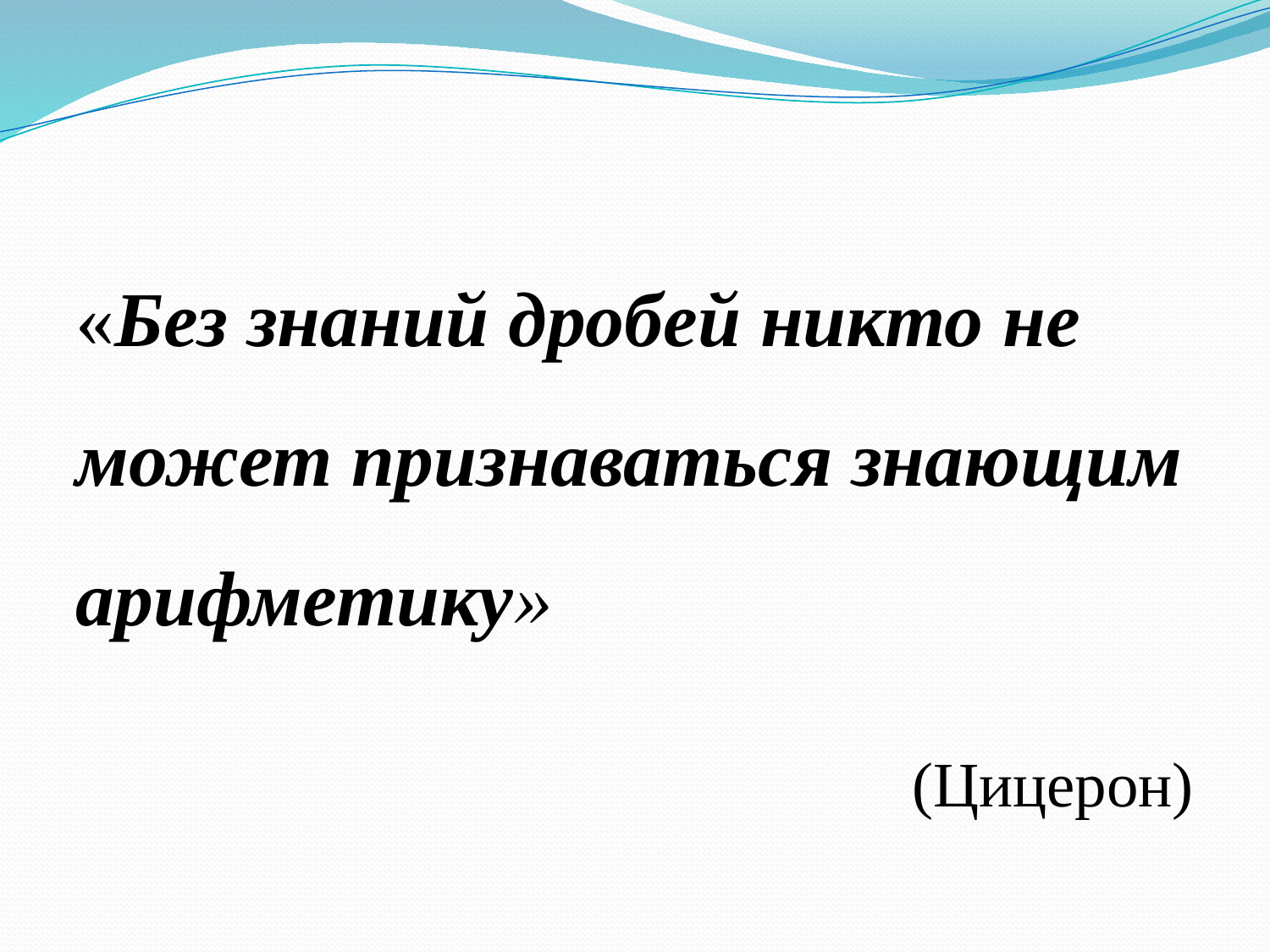

«Без знаний дробей никто не может признаваться знающим арифметику»

(Цицерон)